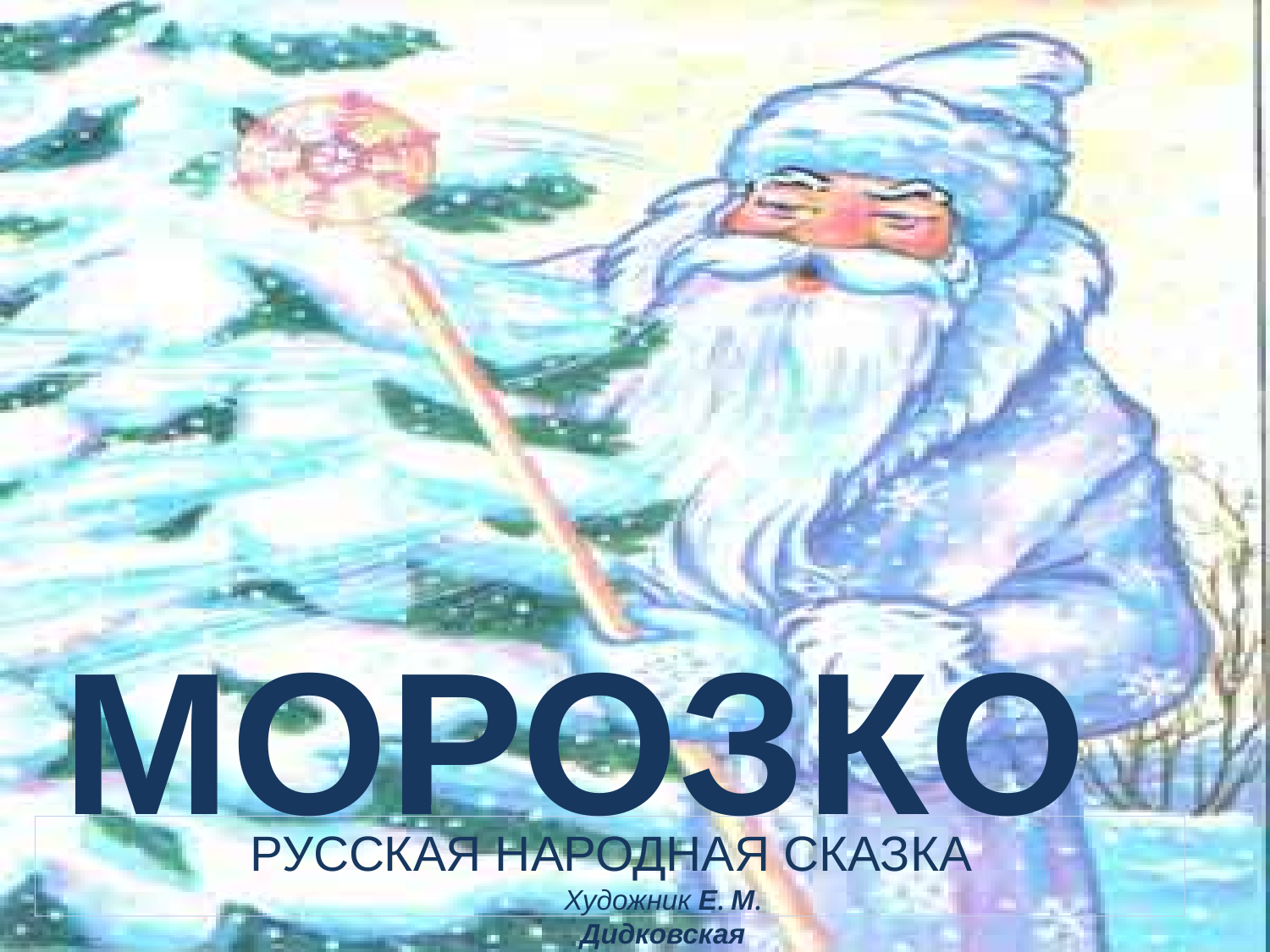

МОРОЗКО
#
РУССКАЯ НАРОДНАЯ СКАЗКА
Художник Е. М. Дидковская